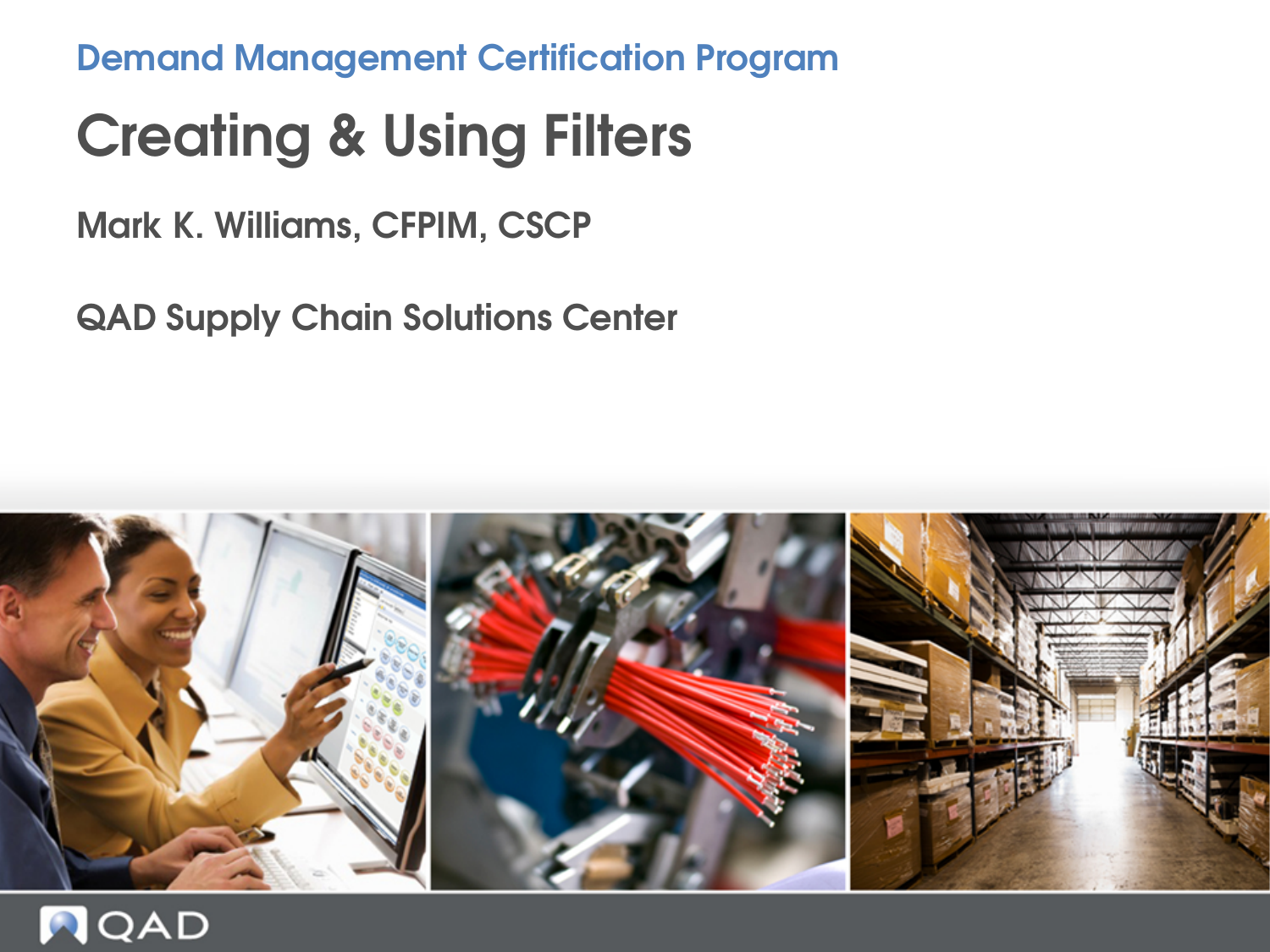

Demand Management Certification Program
# Creating & Using Filters
Mark K. Williams, CFPIM, CSCP
QAD Supply Chain Solutions Center